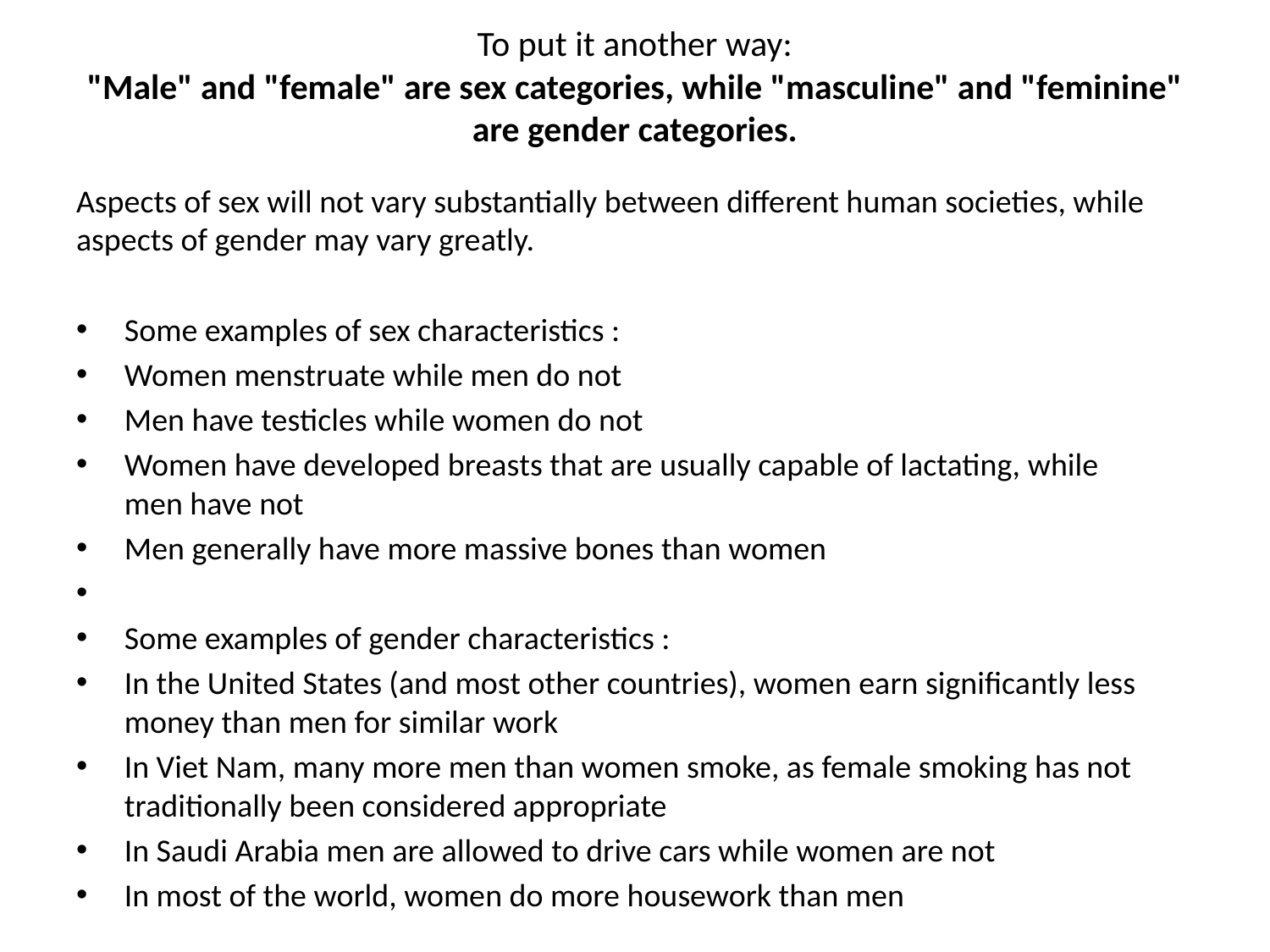

# To put it another way: "Male" and "female" are sex categories, while "masculine" and "feminine" are gender categories.
Aspects of sex will not vary substantially between different human societies, while aspects of gender may vary greatly.

Some examples of sex characteristics :
		Women menstruate while men do not
		Men have testicles while women do not
			Women have developed breasts that are usually capable of lactating, while	     		men have not
		Men generally have more massive bones than women

Some examples of gender characteristics :
		In the United States (and most other countries), women earn significantly less money than men for similar work
		In Viet Nam, many more men than women smoke, as female smoking has not traditionally been considered appropriate
		In Saudi Arabia men are allowed to drive cars while women are not
		In most of the world, women do more housework than men